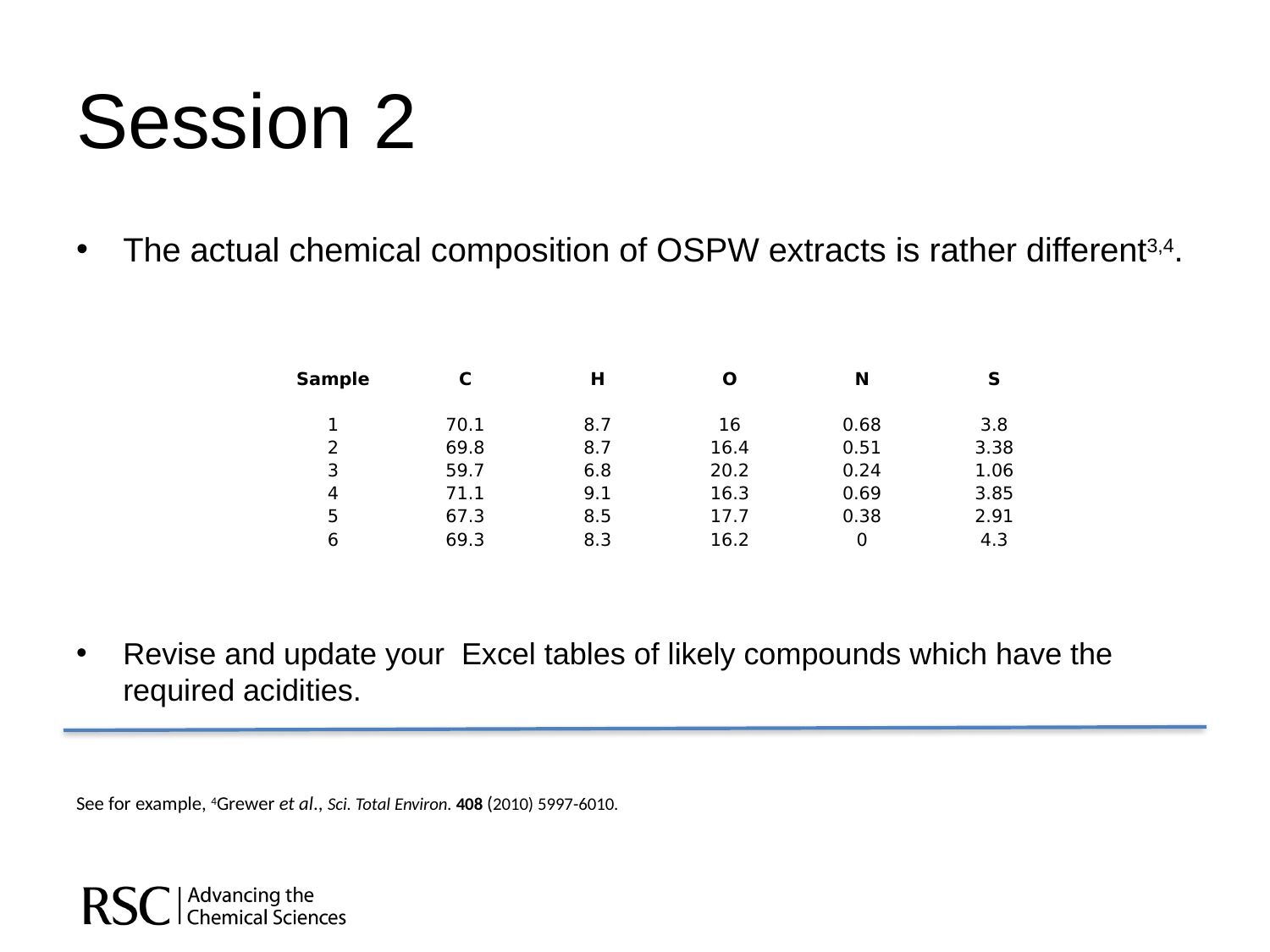

# Session 2
The actual chemical composition of OSPW extracts is rather different3,4.

Revise and update your  Excel tables of likely compounds which have the required acidities.

See for example, 4Grewer et al., Sci. Total Environ. 408 (2010) 5997-6010.

| Sample | C | H | O | N | S |
| --- | --- | --- | --- | --- | --- |
|  |  |  |  |  |  |
| 1 | 70.1 | 8.7 | 16 | 0.68 | 3.8 |
| 2 | 69.8 | 8.7 | 16.4 | 0.51 | 3.38 |
| 3 | 59.7 | 6.8 | 20.2 | 0.24 | 1.06 |
| 4 | 71.1 | 9.1 | 16.3 | 0.69 | 3.85 |
| 5 | 67.3 | 8.5 | 17.7 | 0.38 | 2.91 |
| 6 | 69.3 | 8.3 | 16.2 | 0 | 4.3 |